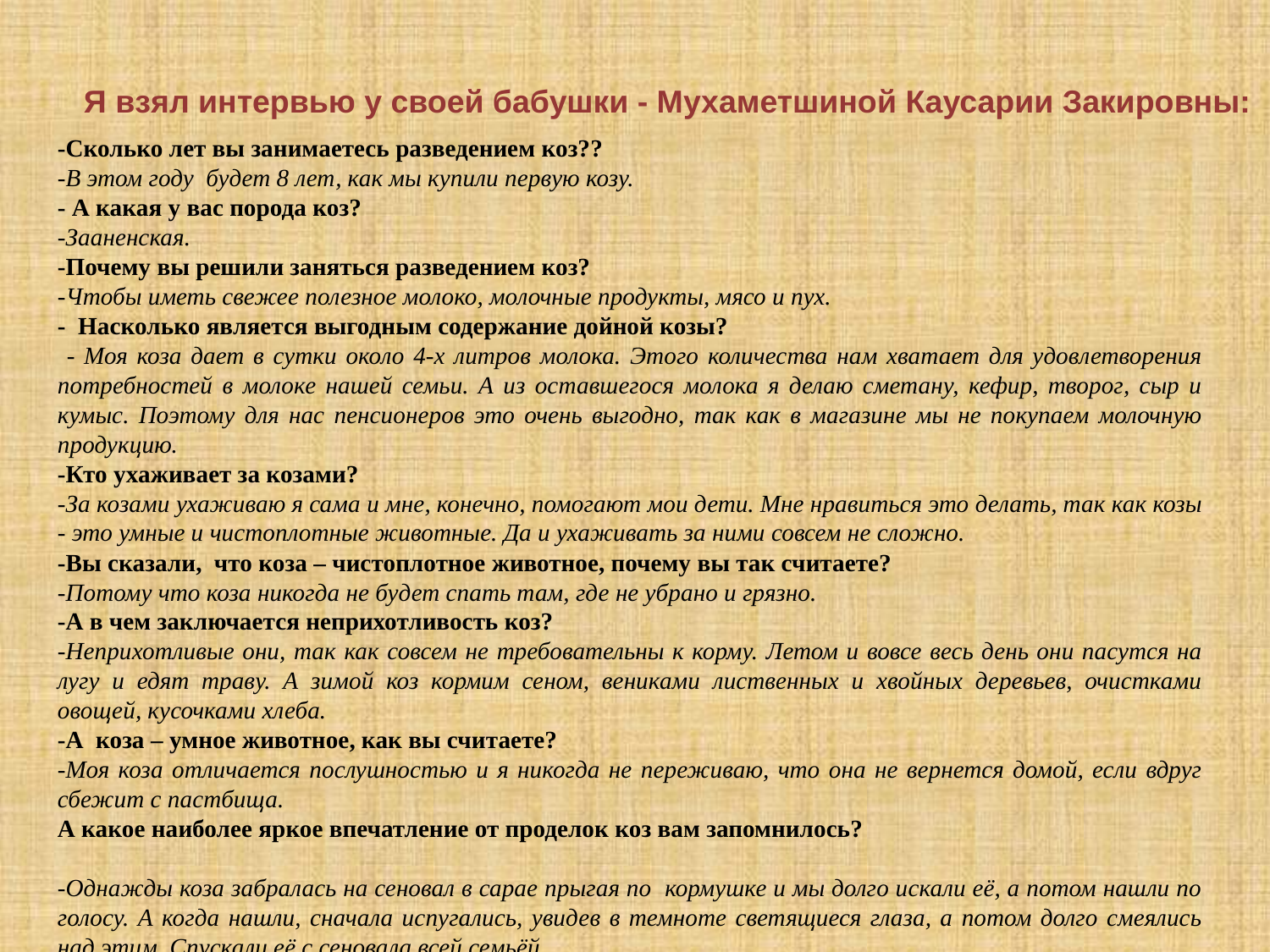

Я взял интервью у своей бабушки - Мухаметшиной Каусарии Закировны:
-Сколько лет вы занимаетесь разведением коз??
-В этом году  будет 8 лет, как мы купили первую козу.
- А какая у вас порода коз?
-Зааненская.
-Почему вы решили заняться разведением коз?
-Чтобы иметь свежее полезное молоко, молочные продукты, мясо и пух.
-  Насколько является выгодным содержание дойной козы?
 - Моя коза дает в сутки около 4-х литров молока. Этого количества нам хватает для удовлетворения потребностей в молоке нашей семьи. А из оставшегося молока я делаю сметану, кефир, творог, сыр и кумыс. Поэтому для нас пенсионеров это очень выгодно, так как в магазине мы не покупаем молочную продукцию.
-Кто ухаживает за козами?
-За козами ухаживаю я сама и мне, конечно, помогают мои дети. Мне нравиться это делать, так как козы - это умные и чистоплотные животные. Да и ухаживать за ними совсем не сложно.
-Вы сказали,  что коза – чистоплотное животное, почему вы так считаете?
-Потому что коза никогда не будет спать там, где не убрано и грязно.
-А в чем заключается неприхотливость коз?
-Неприхотливые они, так как совсем не требовательны к корму. Летом и вовсе весь день они пасутся на лугу и едят траву. А зимой коз кормим сеном, вениками лиственных и хвойных деревьев, очистками овощей, кусочками хлеба.
-А  коза – умное животное, как вы считаете?
-Моя коза отличается послушностью и я никогда не переживаю, что она не вернется домой, если вдруг сбежит с пастбища.
А какое наиболее яркое впечатление от проделок коз вам запомнилось?
-Однажды коза забралась на сеновал в сарае прыгая по  кормушке и мы долго искали её, а потом нашли по голосу. А когда нашли, сначала испугались, увидев в темноте светящиеся глаза, а потом долго смеялись над этим. Спускали её с сеновала всей семьёй.